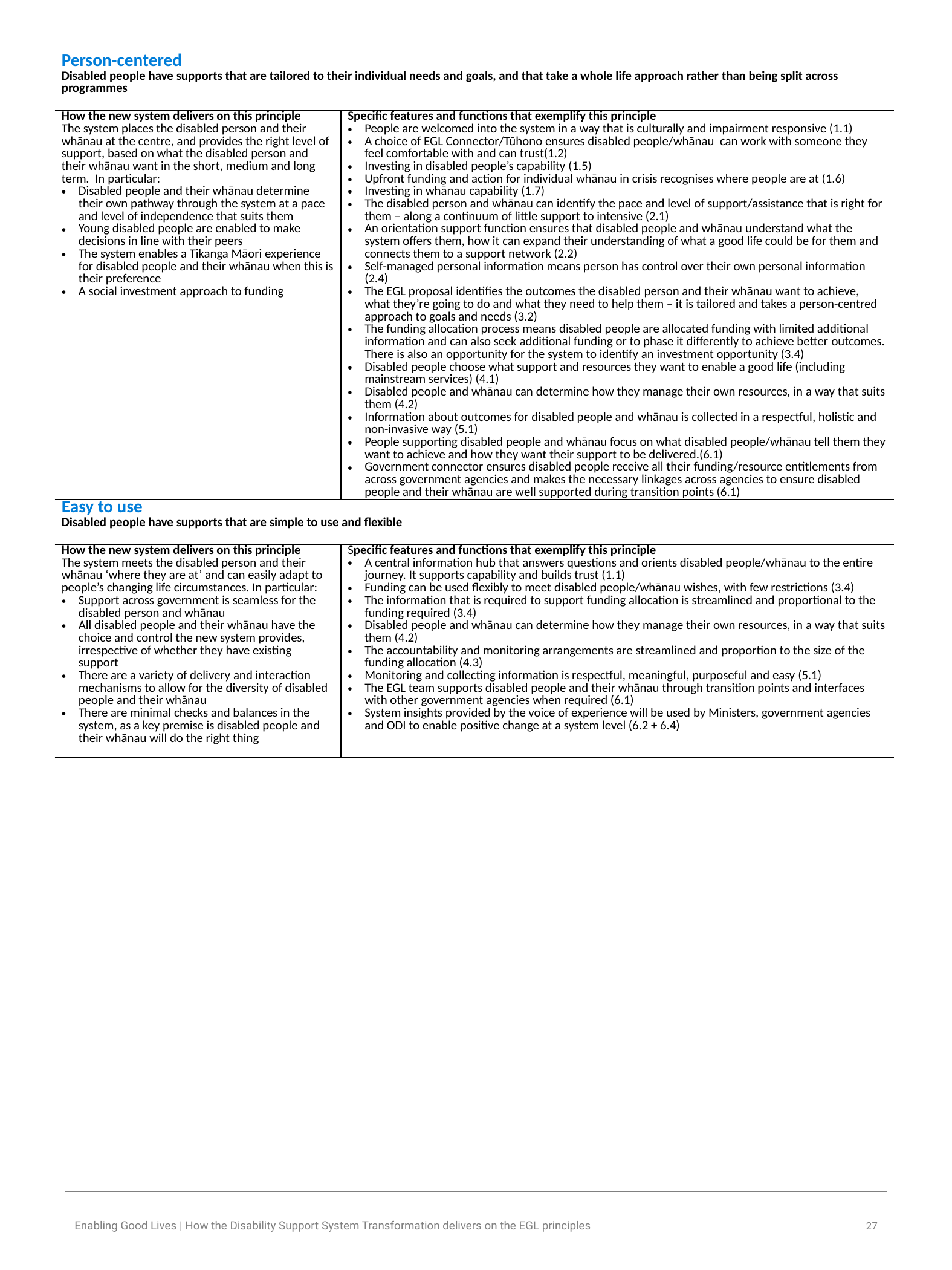

| Person-centered Disabled people have supports that are tailored to their individual needs and goals, and that take a whole life approach rather than being split across programmes |  |
| --- | --- |
| ­­­­­­How the new system delivers on this principle The system places the disabled person and their whānau at the centre, and provides the right level of support, based on what the disabled person and their whānau want in the short, medium and long term. In particular: Disabled people and their whānau determine their own pathway through the system at a pace and level of independence that suits them Young disabled people are enabled to make decisions in line with their peers The system enables a Tikanga Māori experience for disabled people and their whānau when this is their preference A social investment approach to funding | Specific features and functions that exemplify this principle People are welcomed into the system in a way that is culturally and impairment responsive (1.1) A choice of EGL Connector/Tūhono ensures disabled people/whānau can work with someone they feel comfortable with and can trust(1.2) Investing in disabled people’s capability (1.5) Upfront funding and action for individual whānau in crisis recognises where people are at (1.6) Investing in whānau capability (1.7) The disabled person and whānau can identify the pace and level of support/assistance that is right for them – along a continuum of little support to intensive (2.1) An orientation support function ensures that disabled people and whānau understand what the system offers them, how it can expand their understanding of what a good life could be for them and connects them to a support network (2.2) Self-managed personal information means person has control over their own personal information (2.4) The EGL proposal identifies the outcomes the disabled person and their whānau want to achieve, what they’re going to do and what they need to help them – it is tailored and takes a person-centred approach to goals and needs (3.2) The funding allocation process means disabled people are allocated funding with limited additional information and can also seek additional funding or to phase it differently to achieve better outcomes. There is also an opportunity for the system to identify an investment opportunity (3.4) Disabled people choose what support and resources they want to enable a good life (including mainstream services) (4.1) Disabled people and whānau can determine how they manage their own resources, in a way that suits them (4.2) Information about outcomes for disabled people and whānau is collected in a respectful, holistic and non-invasive way (5.1) People supporting disabled people and whānau focus on what disabled people/whānau tell them they want to achieve and how they want their support to be delivered.(6.1) Government connector ensures disabled people receive all their funding/resource entitlements from across government agencies and makes the necessary linkages across agencies to ensure disabled people and their whānau are well supported during transition points (6.1) |
| Easy to use Disabled people have supports that are simple to use and flexible |  |
| ­­­­­­How the new system delivers on this principle The system meets the disabled person and their whānau ‘where they are at’ and can easily adapt to people’s changing life circumstances. In particular: Support across government is seamless for the disabled person and whānau All disabled people and their whānau have the choice and control the new system provides, irrespective of whether they have existing support There are a variety of delivery and interaction mechanisms to allow for the diversity of disabled people and their whānau There are minimal checks and balances in the system, as a key premise is disabled people and their whānau will do the right thing | Specific features and functions that exemplify this principle A central information hub that answers questions and orients disabled people/whānau to the entire journey. It supports capability and builds trust (1.1) Funding can be used flexibly to meet disabled people/whānau wishes, with few restrictions (3.4) The information that is required to support funding allocation is streamlined and proportional to the funding required (3.4) Disabled people and whānau can determine how they manage their own resources, in a way that suits them (4.2) The accountability and monitoring arrangements are streamlined and proportion to the size of the funding allocation (4.3) Monitoring and collecting information is respectful, meaningful, purposeful and easy (5.1) The EGL team supports disabled people and their whānau through transition points and interfaces with other government agencies when required (6.1) System insights provided by the voice of experience will be used by Ministers, government agencies and ODI to enable positive change at a system level (6.2 + 6.4) |
27
Enabling Good Lives | How the Disability Support System Transformation delivers on the EGL principles